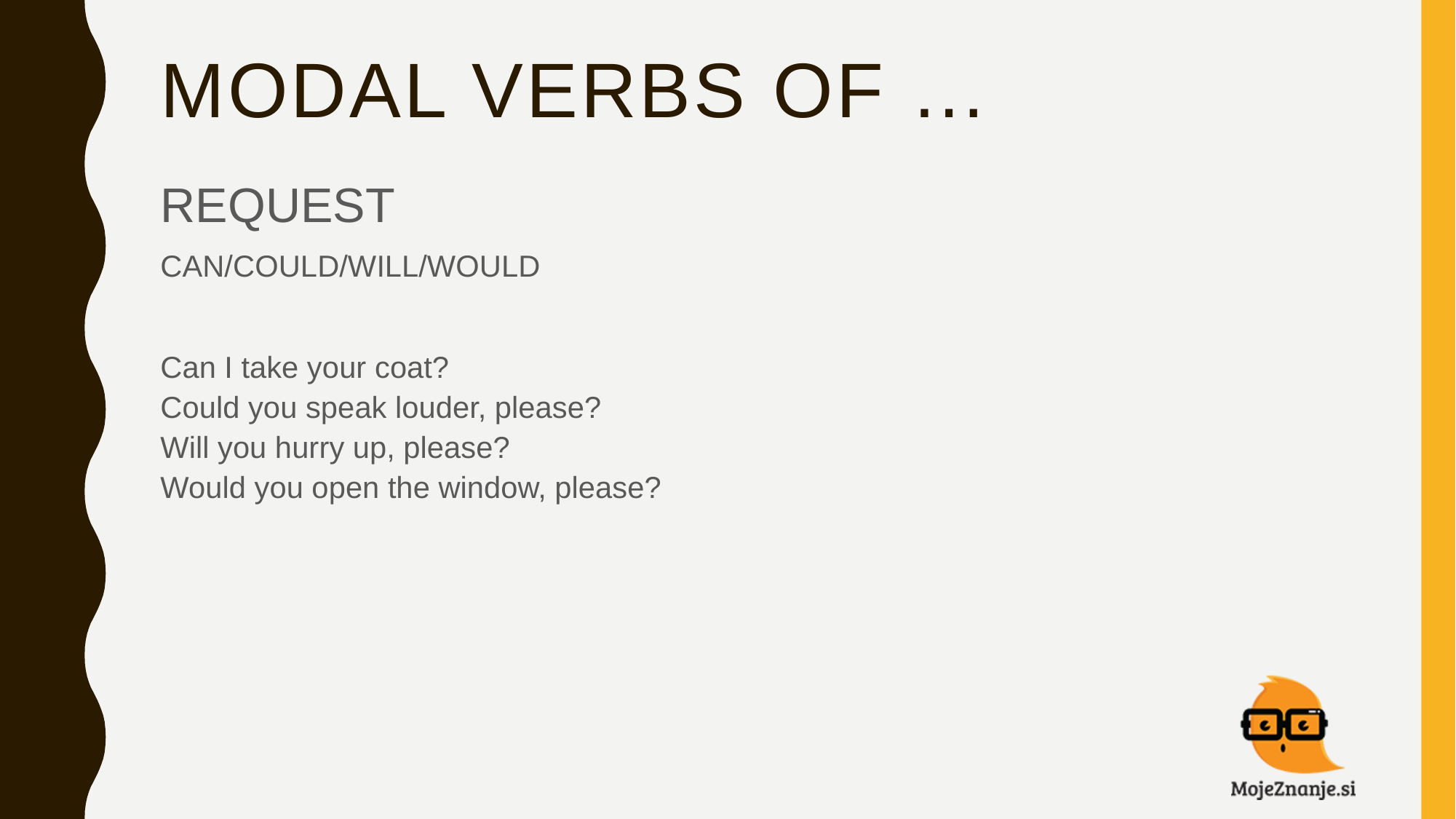

# MODAL VERBS OF …
REQUEST
CAN/COULD/WILL/WOULD

Can I take your coat?
Could you speak louder, please?
Will you hurry up, please?
Would you open the window, please?